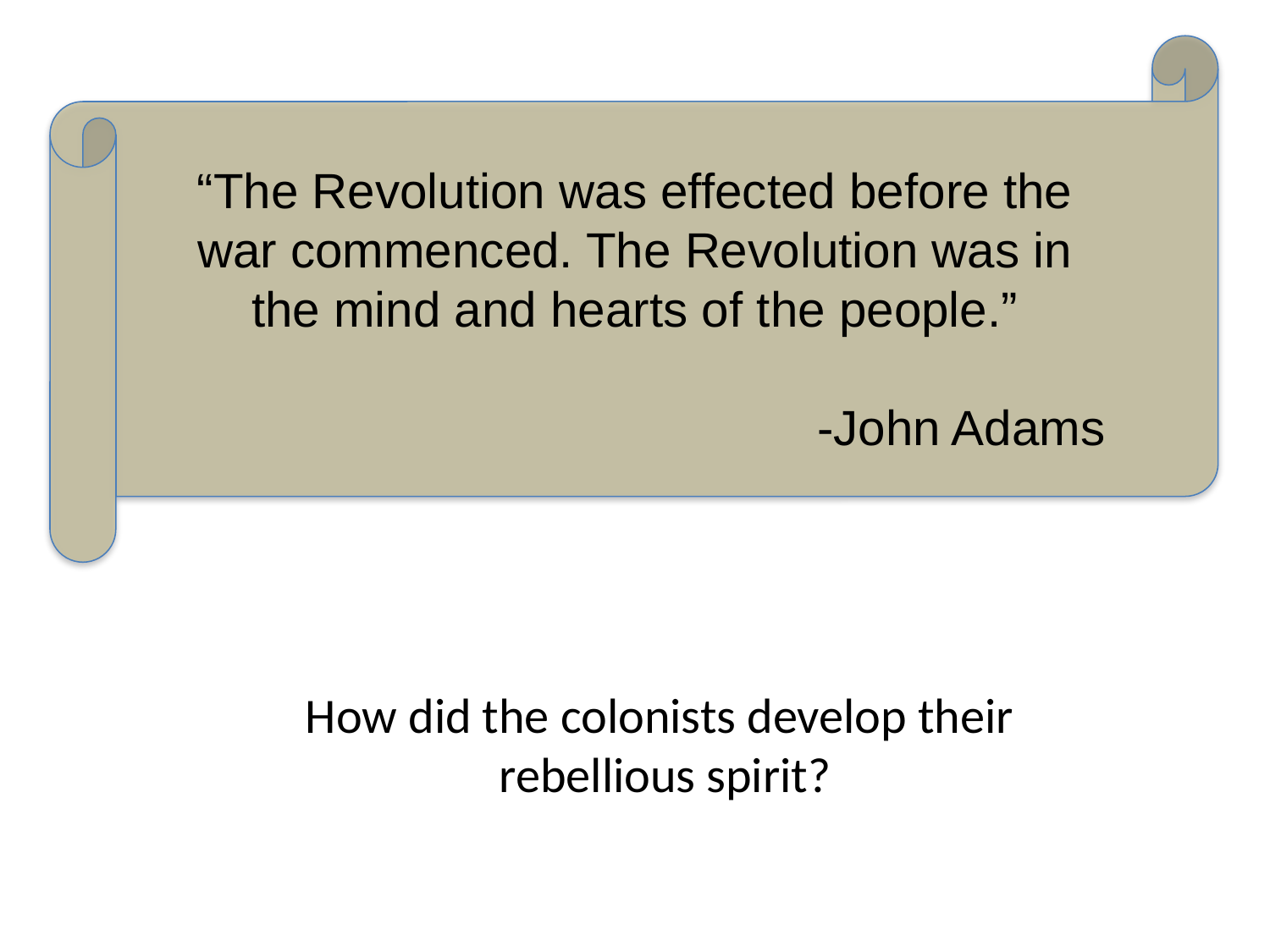

“The Revolution was effected before the war commenced. The Revolution was in the mind and hearts of the people.”

-John Adams
How did the colonists develop their
rebellious spirit?